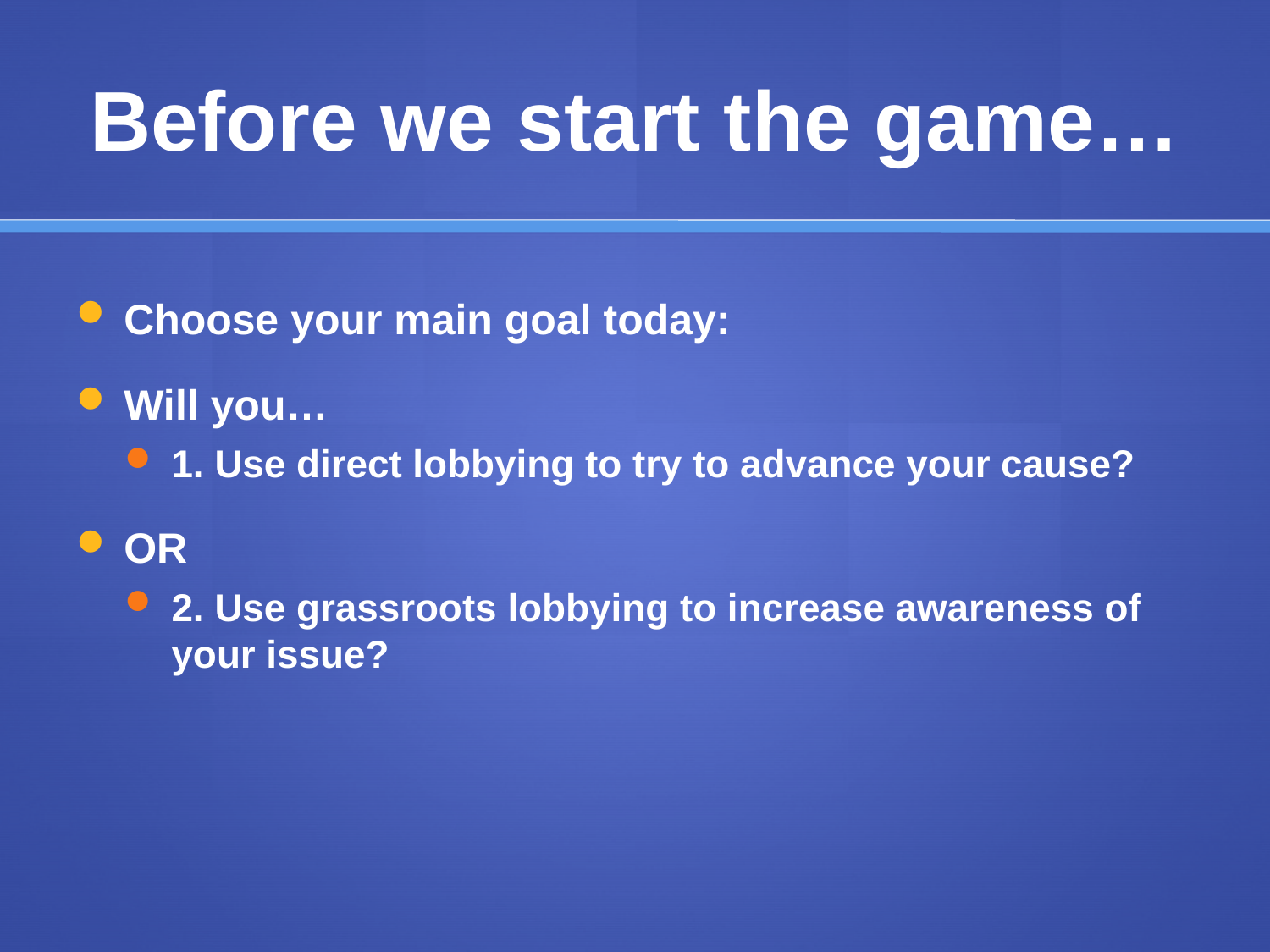

# Before we start the game…
Choose your main goal today:
Will you…
1. Use direct lobbying to try to advance your cause?
OR
2. Use grassroots lobbying to increase awareness of your issue?